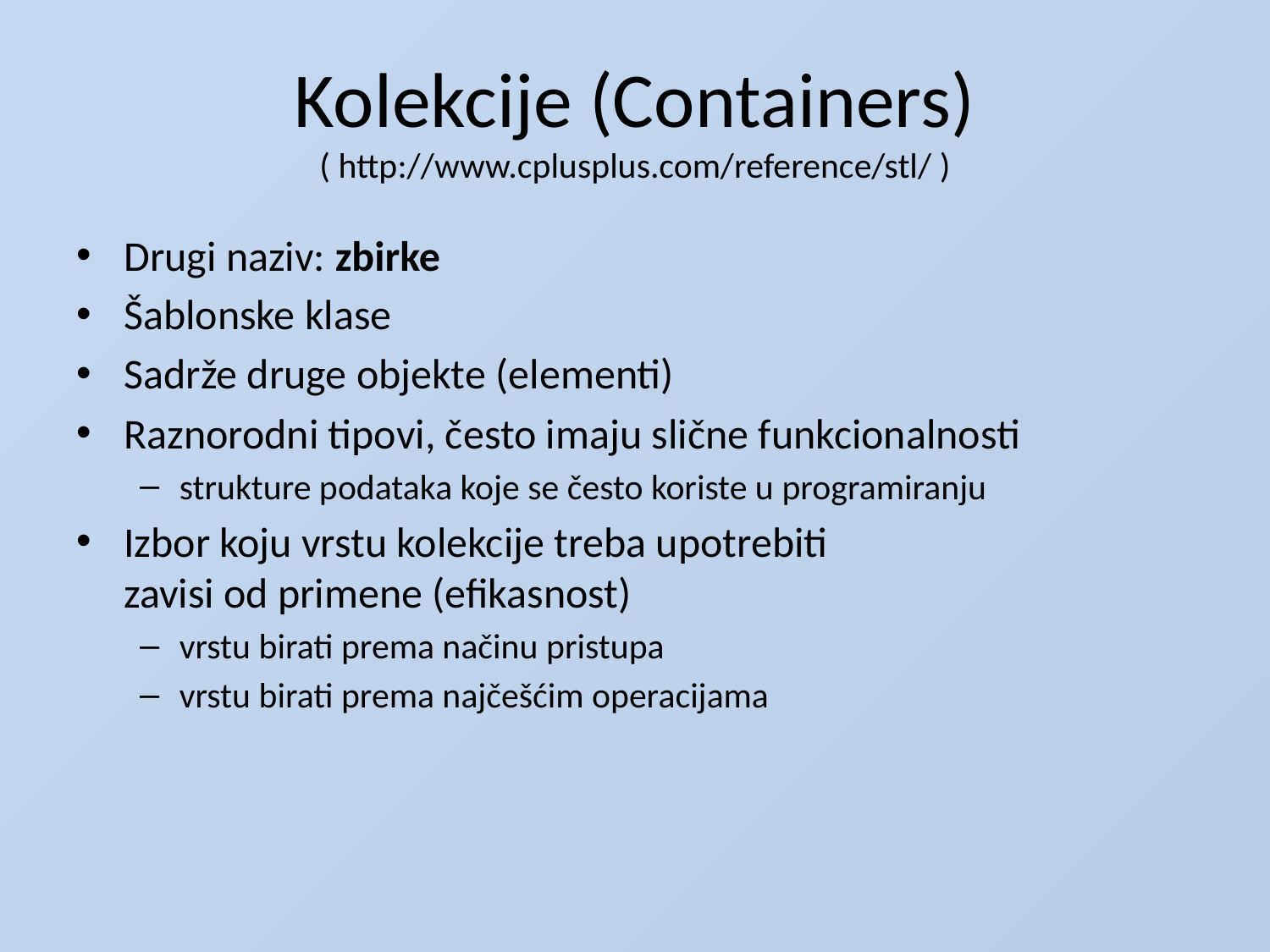

# Kolekcije (Containers) ( http://www.cplusplus.com/reference/stl/ )
Drugi naziv: zbirke
Šablonske klase
Sadrže druge objekte (elementi)
Raznorodni tipovi, često imaju slične funkcionalnosti
strukture podataka koje se često koriste u programiranju
Izbor koju vrstu kolekcije treba upotrebiti
zavisi od primene (efikasnost)
vrstu birati prema načinu pristupa
vrstu birati prema najčešćim operacijama